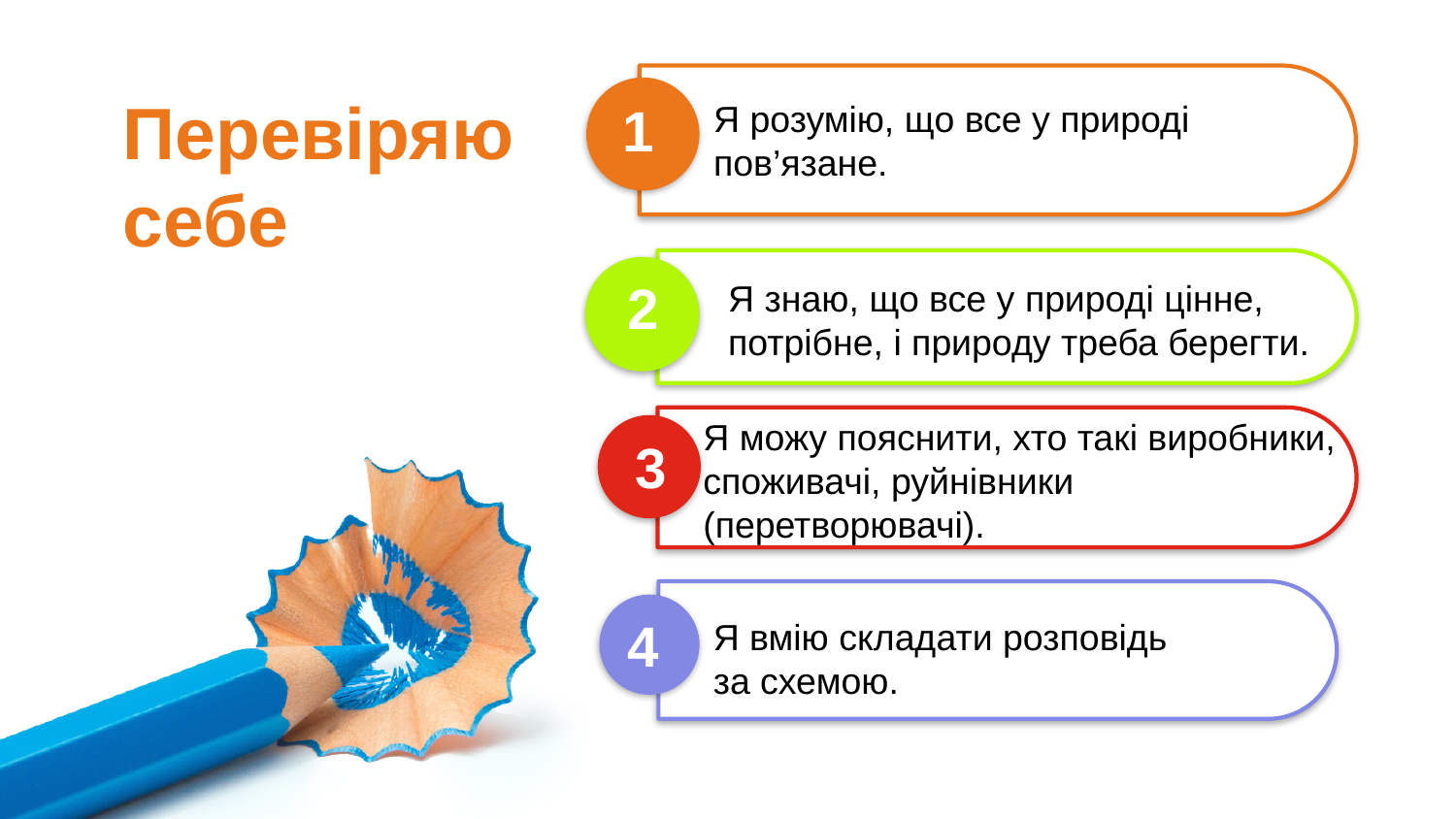

Перевіряю себе

1
Я розумію, що все у природі
пов’язане.

2
Я знаю, що все у природі цінне,
потрібне, і природу треба берегти.

Я можу пояснити, хто такі виробники, споживачі, руйнівники
(перетворювачі).

3

4
Я вмію складати розповідь
за схемою.